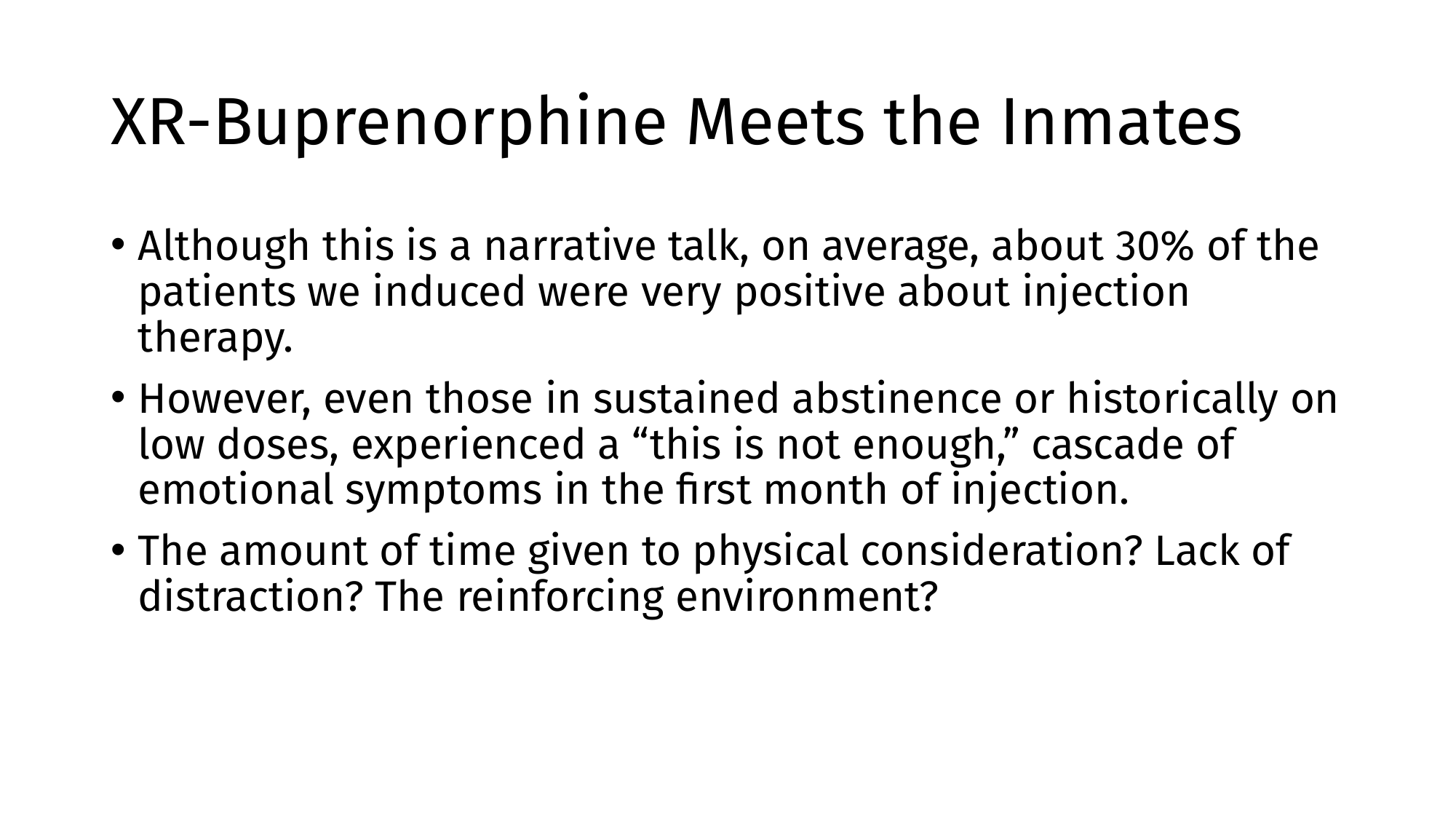

# XR-Buprenorphine Meets the Inmates
Although this is a narrative talk, on average, about 30% of the patients we induced were very positive about injection therapy.
However, even those in sustained abstinence or historically on low doses, experienced a “this is not enough,” cascade of emotional symptoms in the first month of injection.
The amount of time given to physical consideration? Lack of distraction? The reinforcing environment?